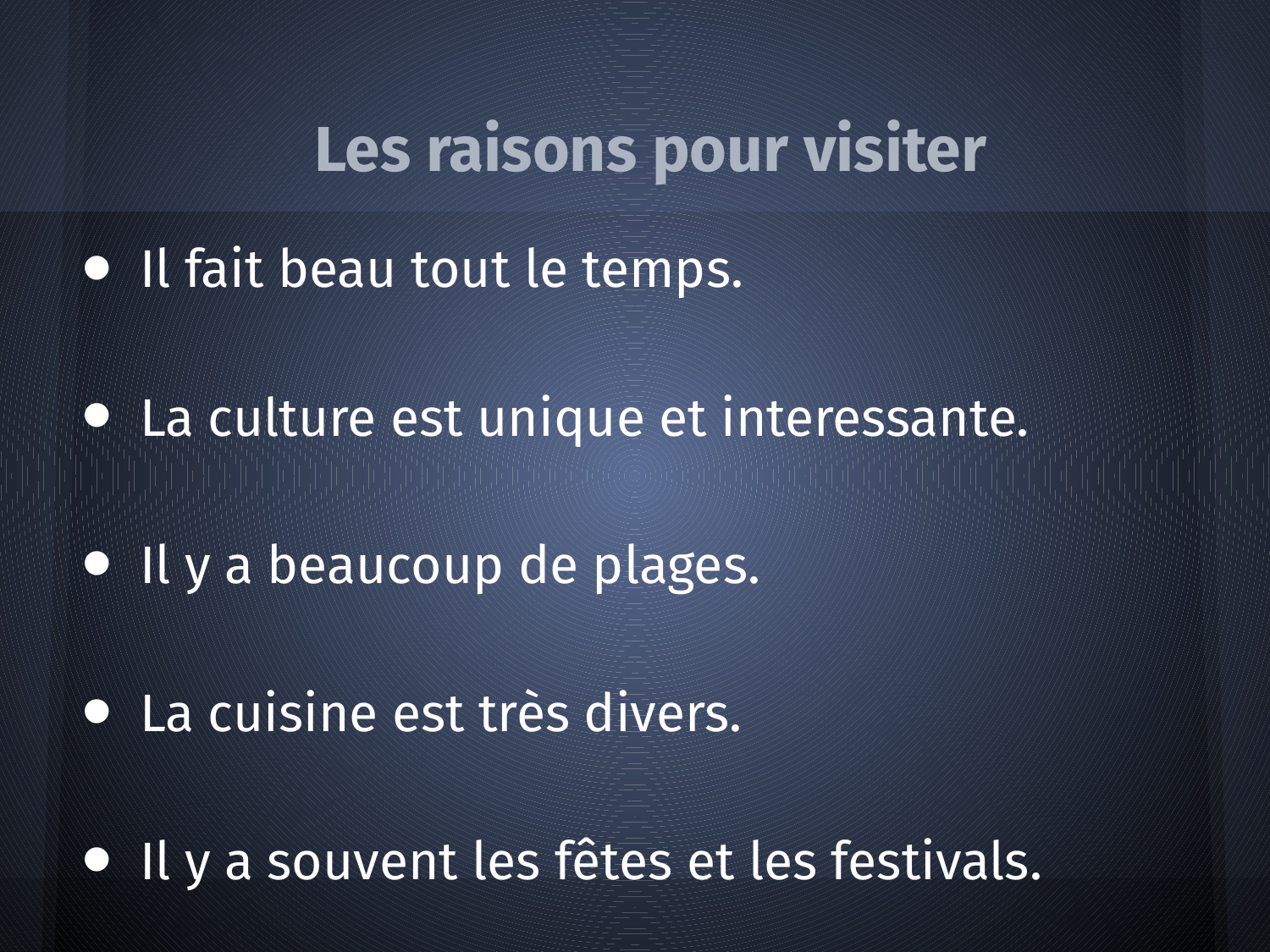

# Les raisons pour visiter
Il fait beau tout le temps.

La culture est unique et interessante.

Il y a beaucoup de plages.

La cuisine est très divers.

Il y a souvent les fêtes et les festivals.